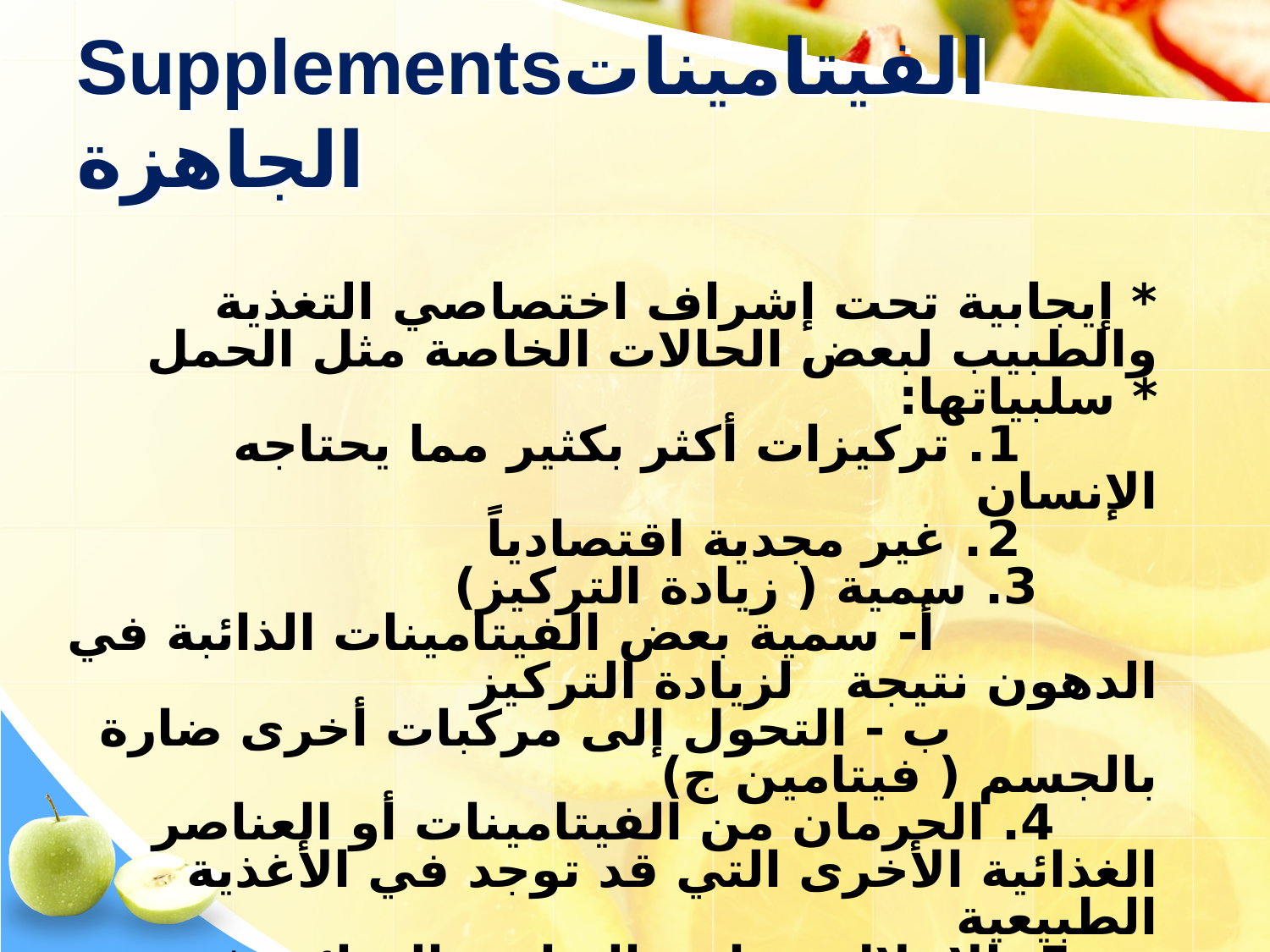

# Supplementsالفيتامينات الجاهزة
* إيجابية تحت إشراف اختصاصي التغذية والطبيب لبعض الحالات الخاصة مثل الحمل
* سلبياتها:
        1. تركيزات أكثر بكثير مما يحتاجه الإنسان
        2. غير مجدية اقتصادياً
       3. سمية ( زيادة التركيز)
             أ- سمية بعض الفيتامينات الذائبة في الدهون نتيجة   لزيادة التركيز
            ب - التحول إلى مركبات أخرى ضارة بالجسم ( فيتامين ج)
      4. الحرمان من الفيتامينات أو العناصر الغذائية الأخرى التي قد توجد في الأغذية الطبيعية
     5. الإخلال بتوازن العناصر الغذائية في الجسم